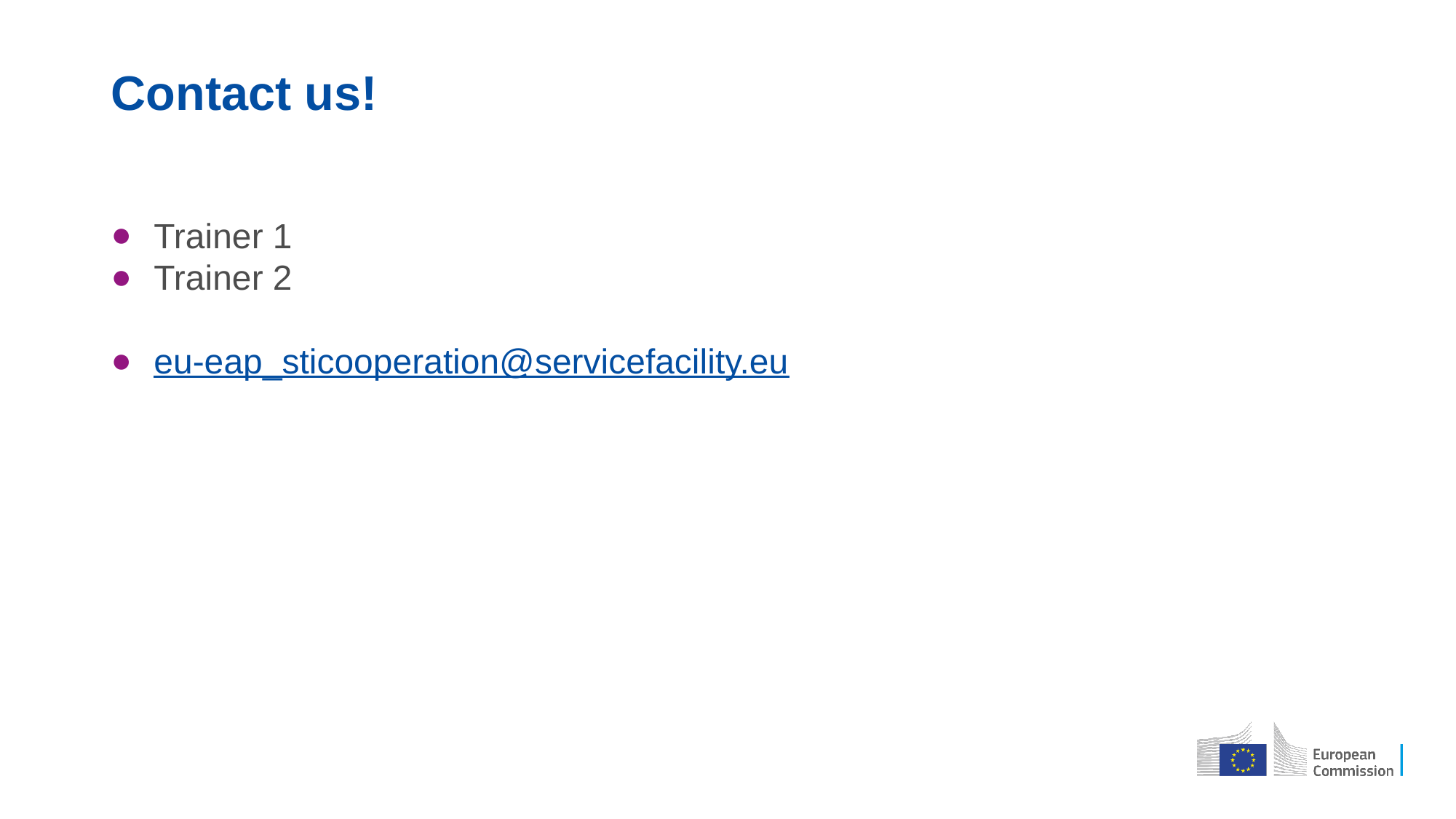

# Contact us!
Trainer 1
Trainer 2

eu-eap_sticooperation@servicefacility.eu